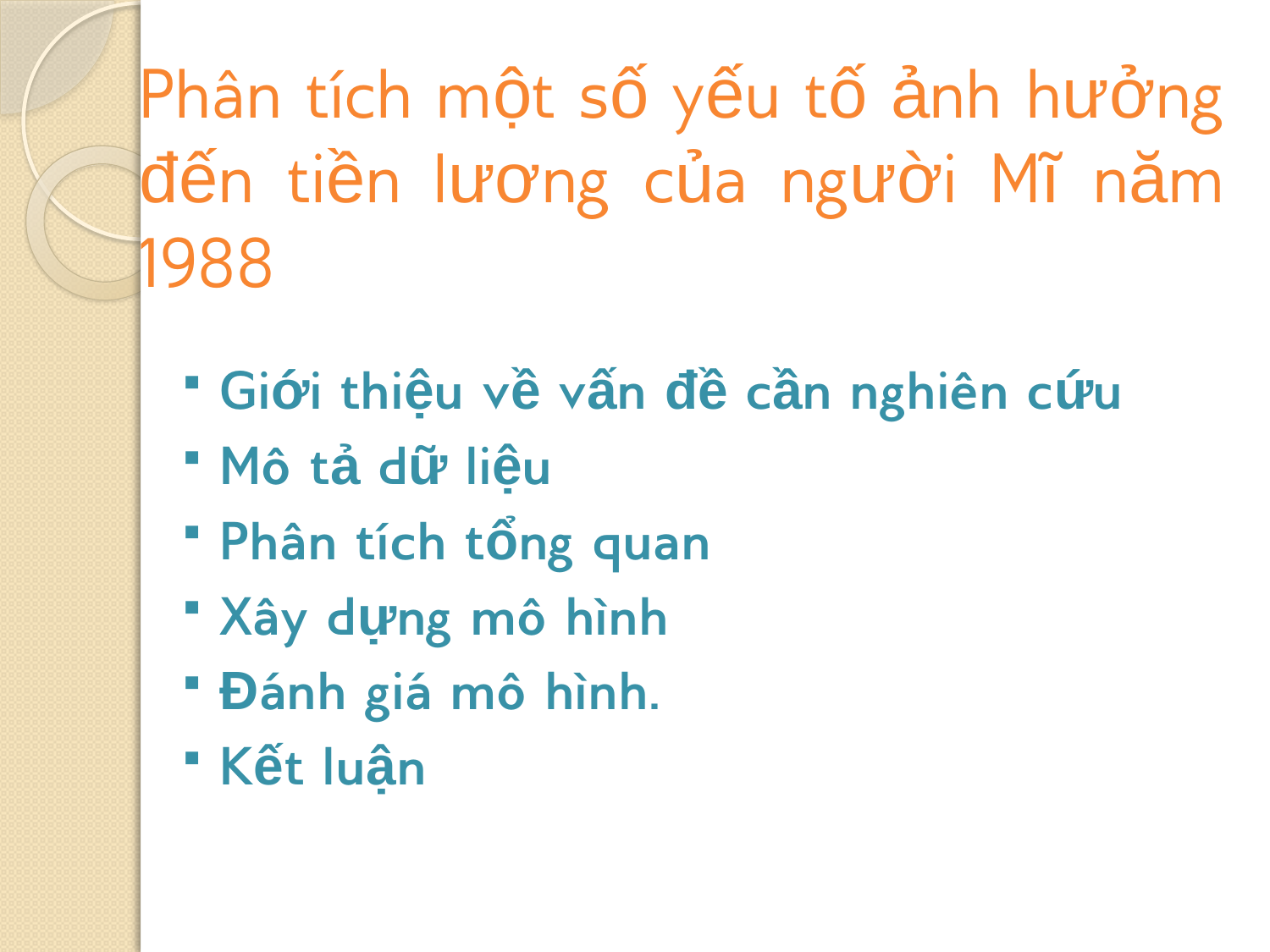

# Phân tích một số yếu tố ảnh hưởng đến tiền lương của người Mĩ năm 1988
Giới thiệu về vấn đề cần nghiên cứu
Mô tả dữ liệu
Phân tích tổng quan
Xây dựng mô hình
Đánh giá mô hình.
Kết luận